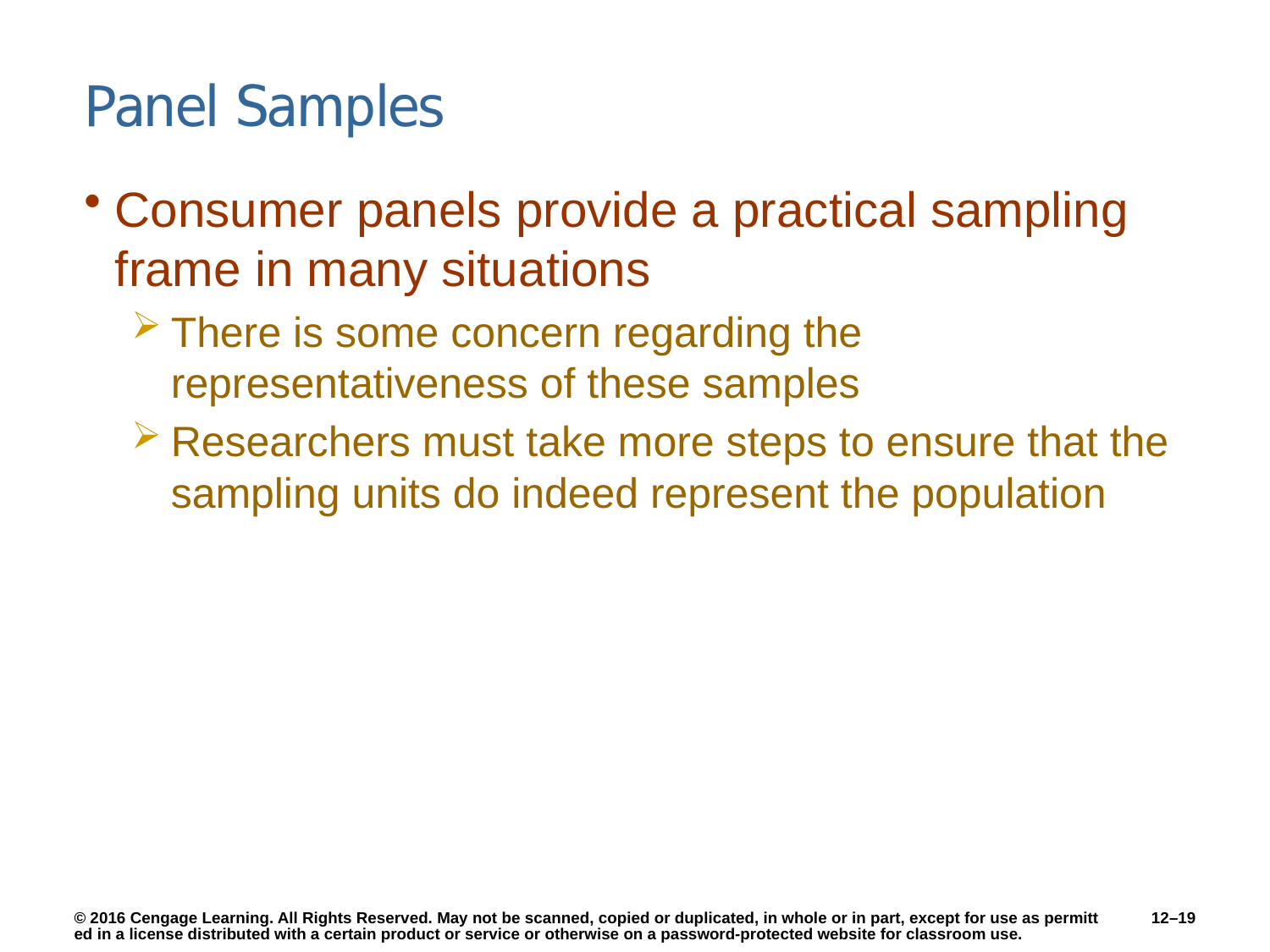

# Panel Samples
Consumer panels provide a practical sampling frame in many situations
There is some concern regarding the representativeness of these samples
Researchers must take more steps to ensure that the sampling units do indeed represent the population
12–19
© 2016 Cengage Learning. All Rights Reserved. May not be scanned, copied or duplicated, in whole or in part, except for use as permitted in a license distributed with a certain product or service or otherwise on a password-protected website for classroom use.